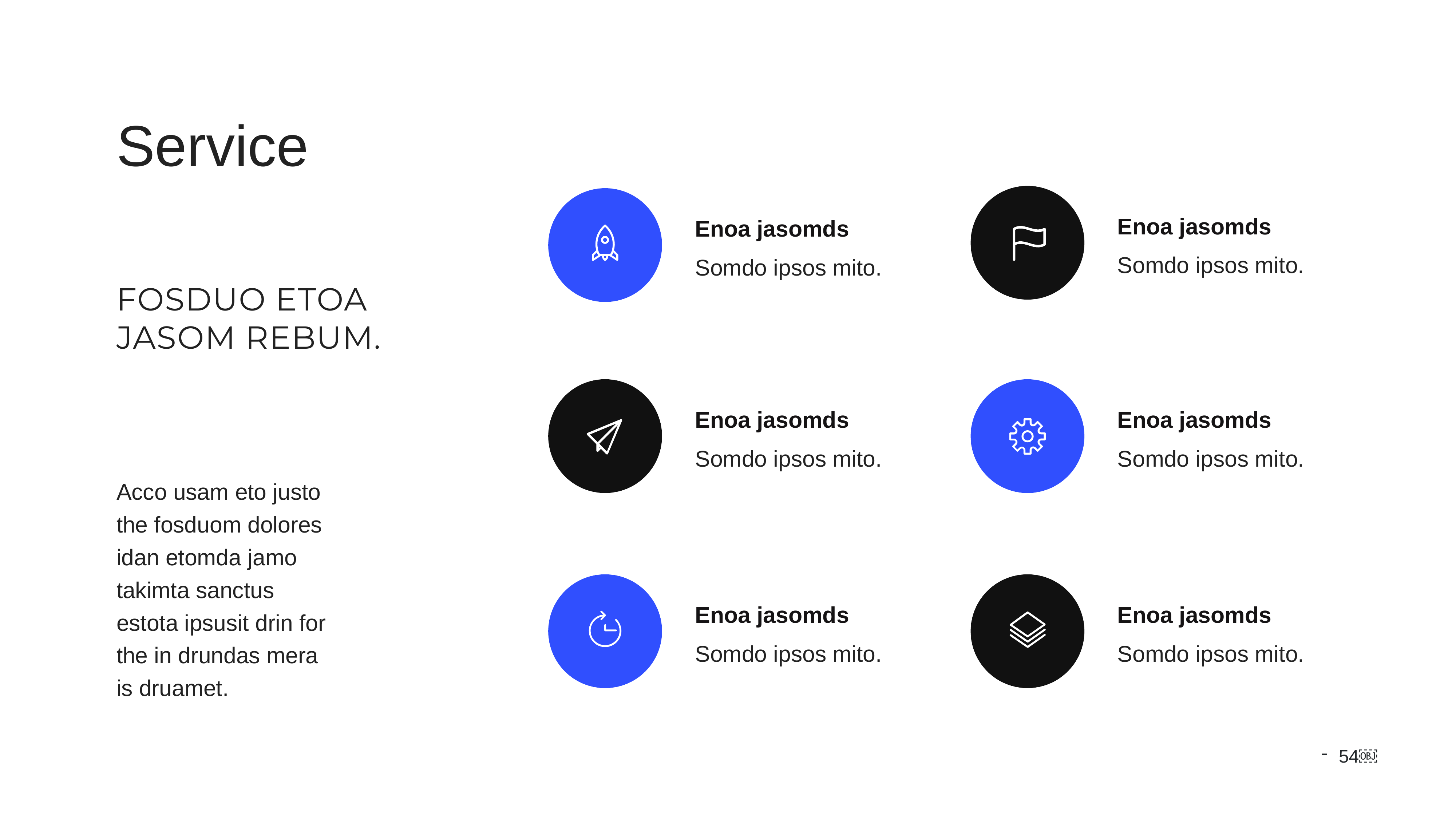

Service

Enoa jasomds
Enoa jasomds

Somdo ipsos mito.
Somdo ipsos mito.
Fosduo etoa jasom rebum.

Enoa jasomds
Enoa jasomds

Somdo ipsos mito.
Somdo ipsos mito.
Acco usam eto justo the fosduom dolores idan etomda jamo takimta sanctus estota ipsusit drin for the in drundas mera is druamet.

Enoa jasomds
Enoa jasomds

Somdo ipsos mito.
Somdo ipsos mito.